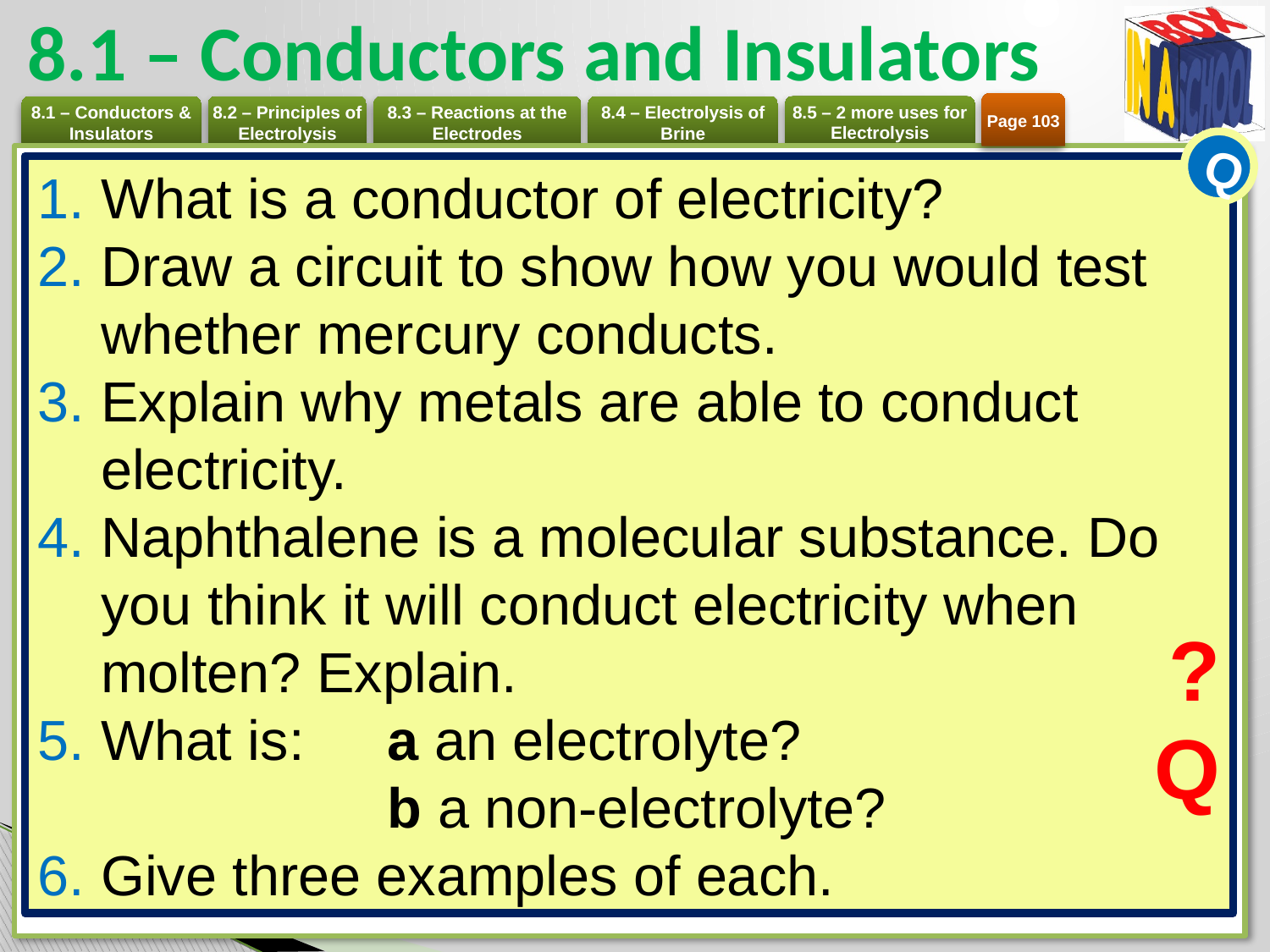

# 8.1 – Conductors and Insulators
Page 103
Q
What is a conductor of electricity?
Draw a circuit to show how you would test whether mercury conducts.
Explain why metals are able to conduct electricity.
Naphthalene is a molecular substance. Do you think it will conduct electricity when molten? Explain.
What is: 	a an electrolyte?
		b a non-electrolyte?
Give three examples of each.
?
Q